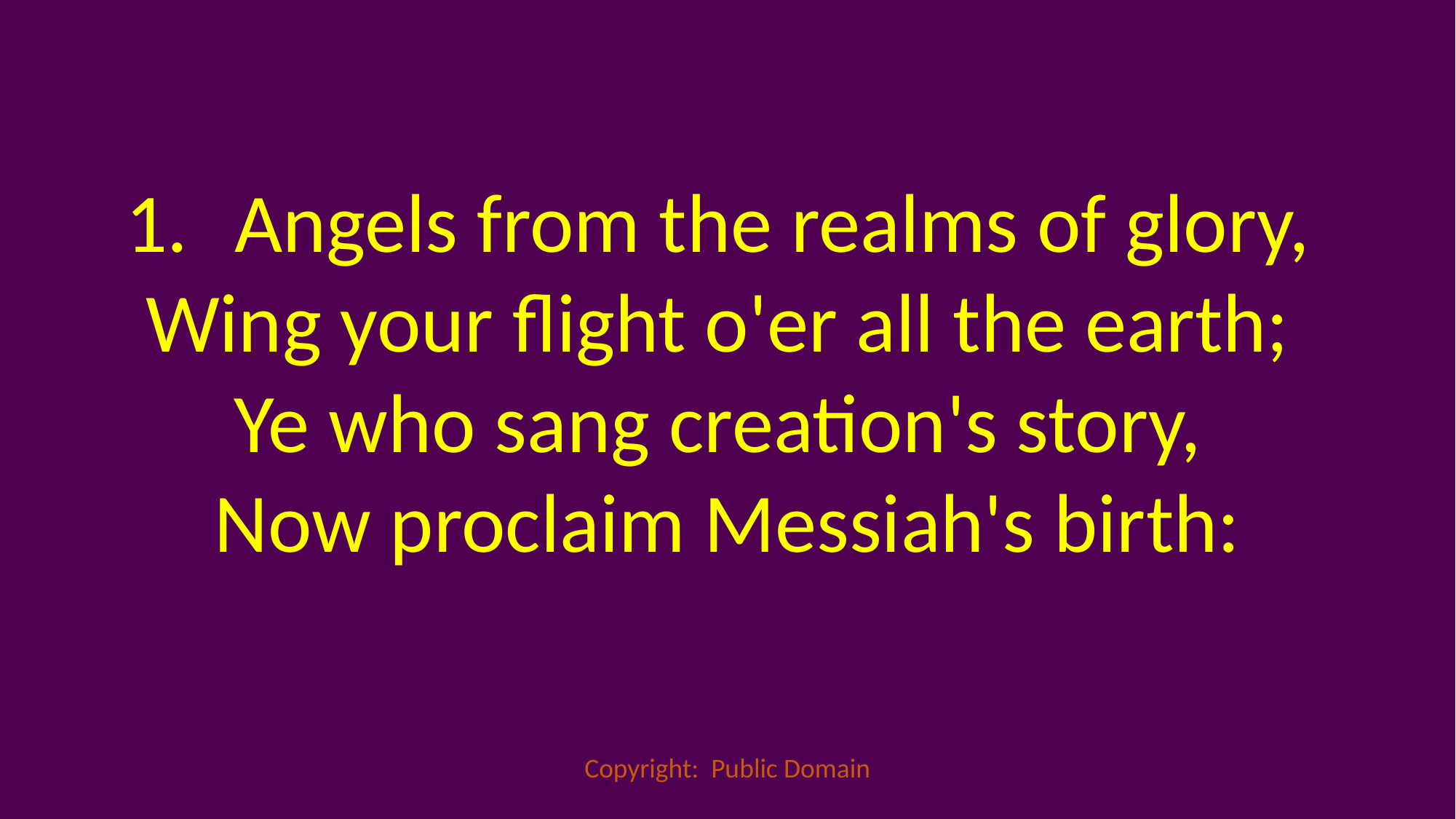

1.	Angels from the realms of glory,
Wing your flight o'er all the earth;
Ye who sang creation's story,
Now proclaim Messiah's birth:
Copyright:  Public Domain